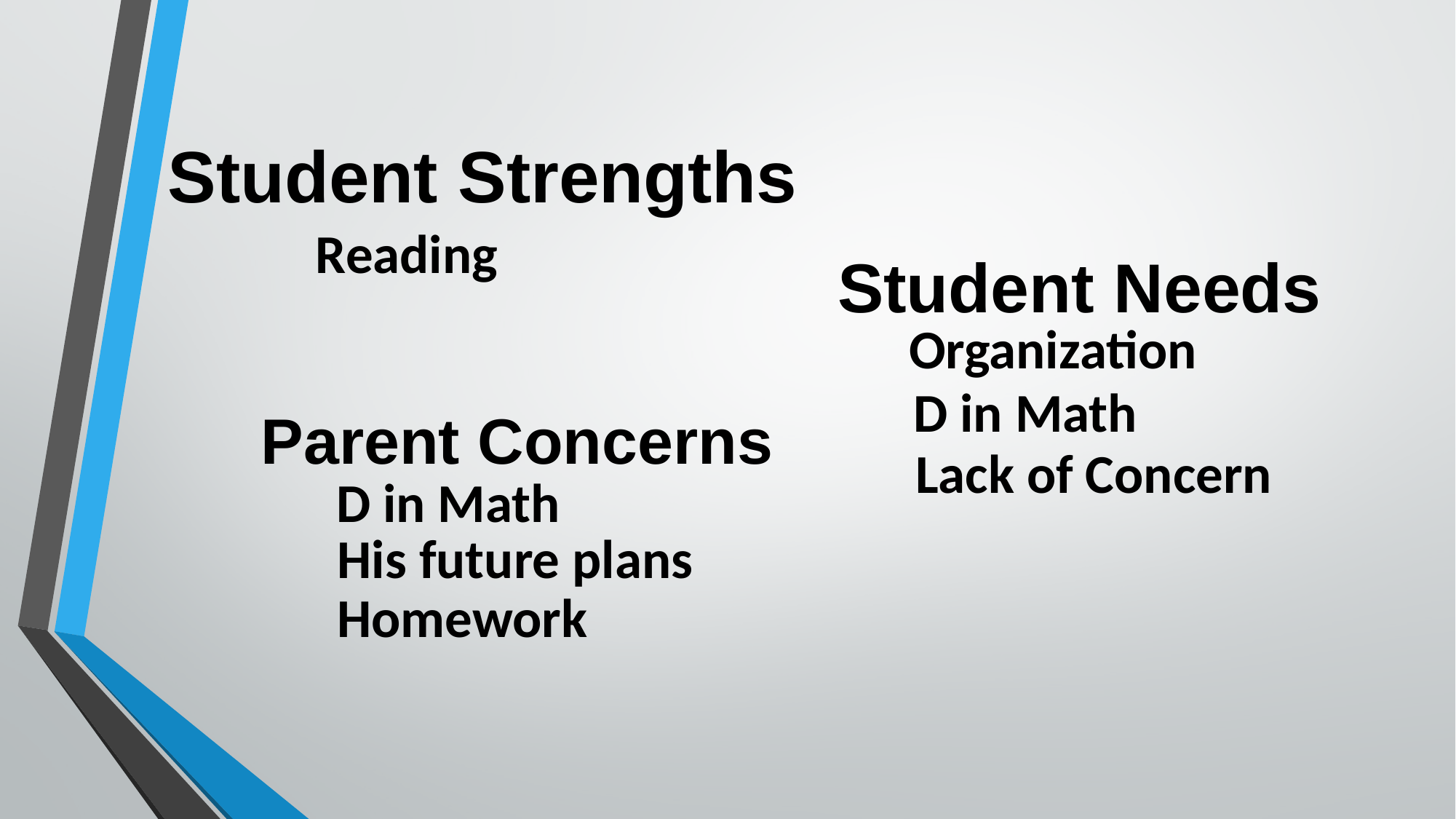

# Student Strengths
Reading
Student Needs
Organization
D in Math
Parent Concerns
Lack of Concern
D in Math
His future plans
Homework